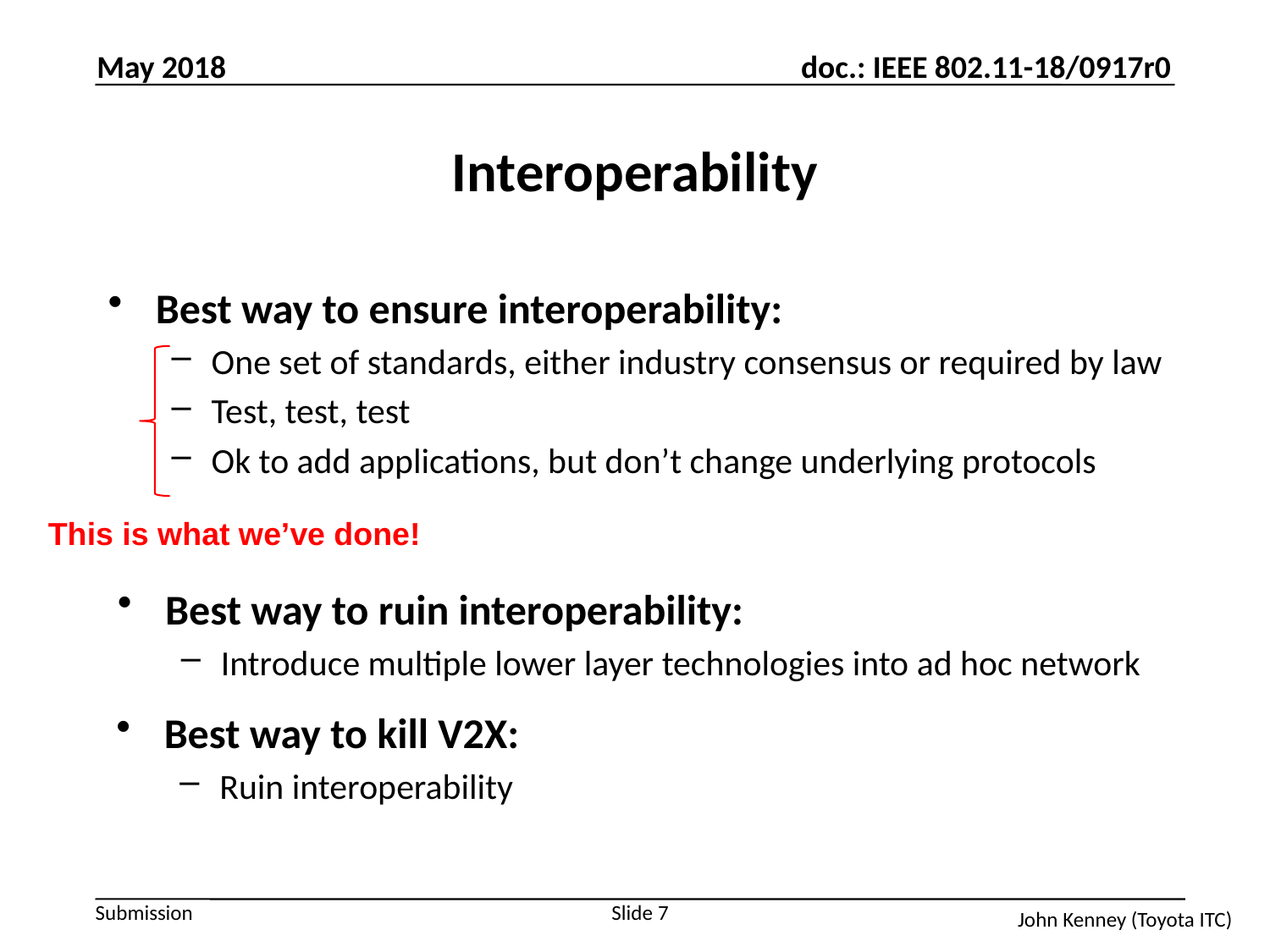

May 2018
# Interoperability
Best way to ensure interoperability:
One set of standards, either industry consensus or required by law
Test, test, test
Ok to add applications, but don’t change underlying protocols

This is what we’ve done!
Best way to ruin interoperability:
Introduce multiple lower layer technologies into ad hoc network
Best way to kill V2X:
Ruin interoperability
Slide 7
John Kenney (Toyota ITC)